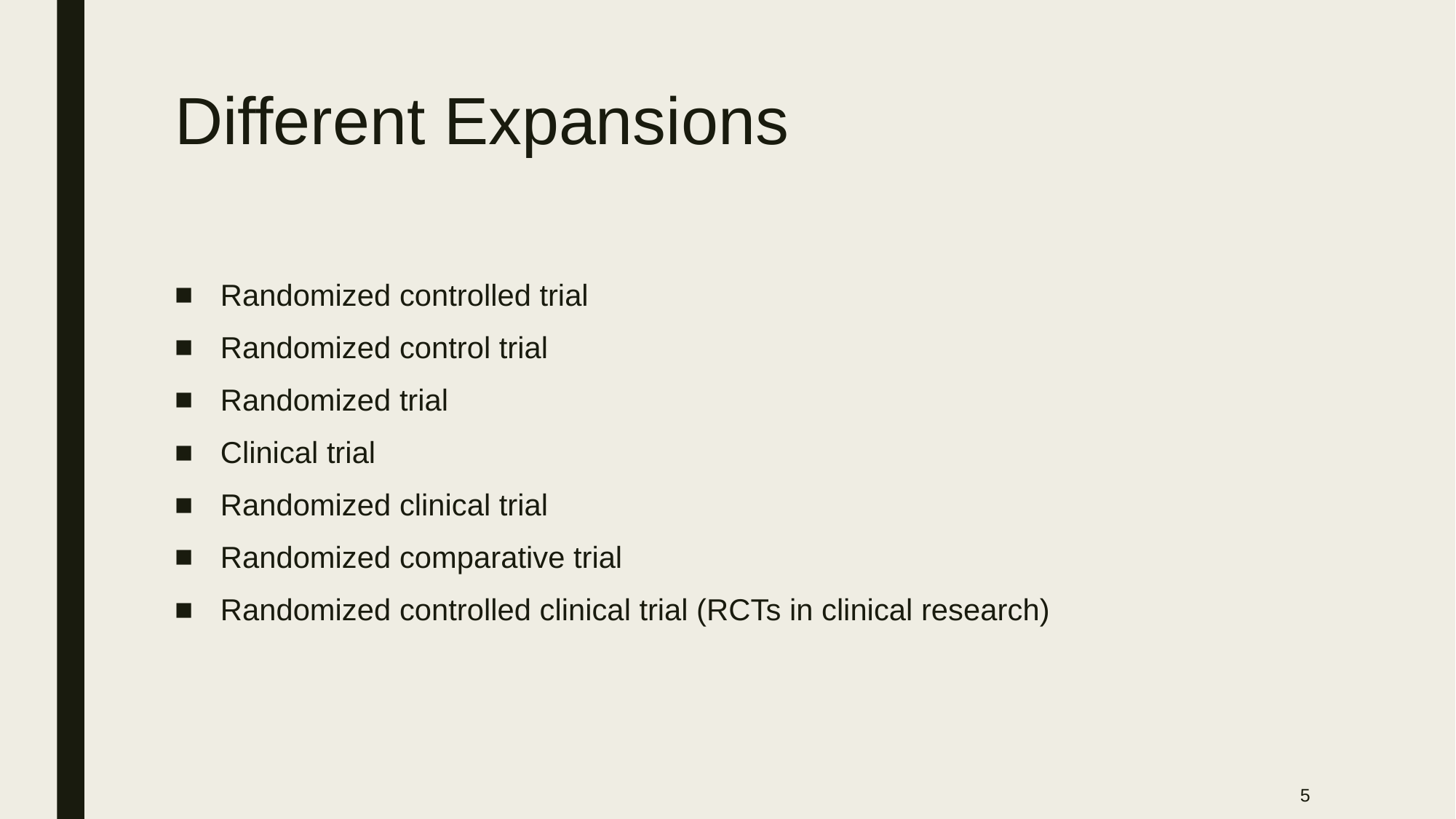

# Different Expansions
Randomized controlled trial
Randomized control trial
Randomized trial
Clinical trial
Randomized clinical trial
Randomized comparative trial
Randomized controlled clinical trial (RCTs in clinical research)

5